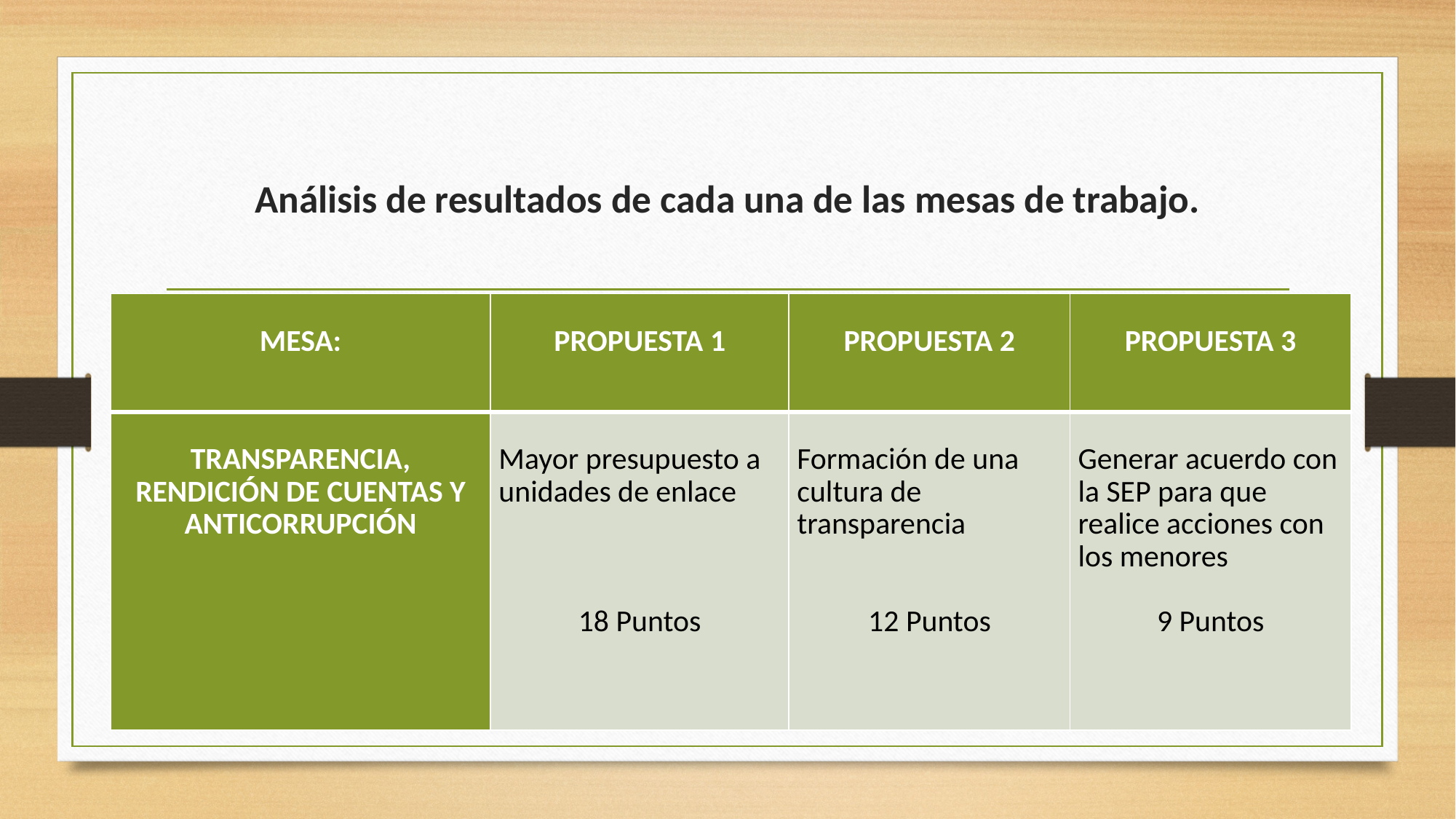

# Análisis de resultados de cada una de las mesas de trabajo.
| MESA: | PROPUESTA 1 | PROPUESTA 2 | PROPUESTA 3 |
| --- | --- | --- | --- |
| TRANSPARENCIA, RENDICIÓN DE CUENTAS Y ANTICORRUPCIÓN | Mayor presupuesto a unidades de enlace   18 Puntos | Formación de una cultura de transparencia     12 Puntos | Generar acuerdo con la SEP para que realice acciones con los menores   9 Puntos |